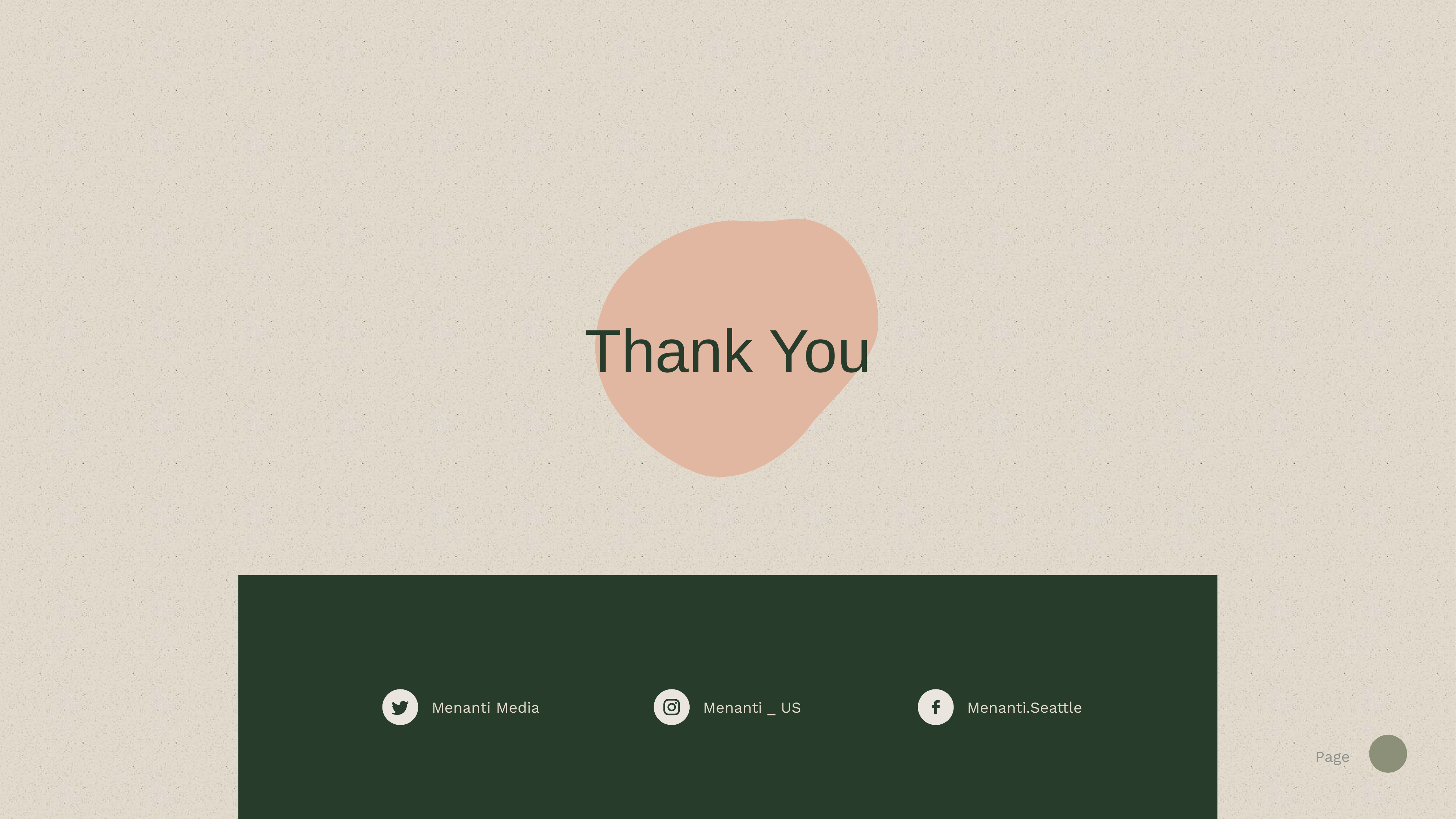

Thank You

Menanti Media
Menanti _ US
Menanti.Seattle

Page
35